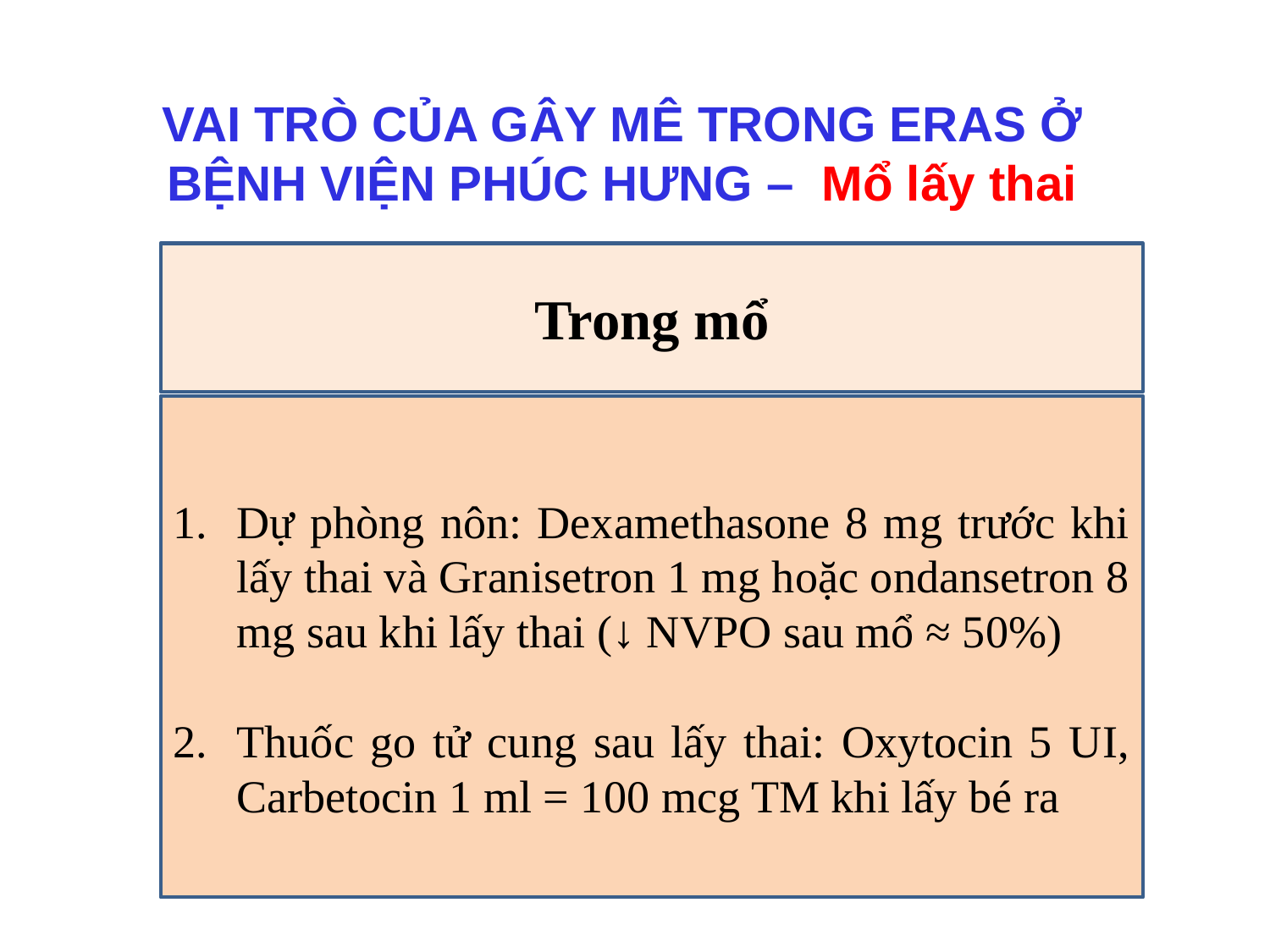

# VAI TRÒ CỦA GÂY MÊ TRONG ERAS Ở BỆNH VIỆN PHÚC HƯNG –  Mổ lấy thai
Trong mổ

Dự phòng nôn: Dexamethasone 8 mg trước khi lấy thai và Granisetron 1 mg hoặc ondansetron 8 mg sau khi lấy thai (↓ NVPO sau mổ ≈ 50%)

Thuốc go tử cung sau lấy thai: Oxytocin 5 UI, Carbetocin 1 ml = 100 mcg TM khi lấy bé ra